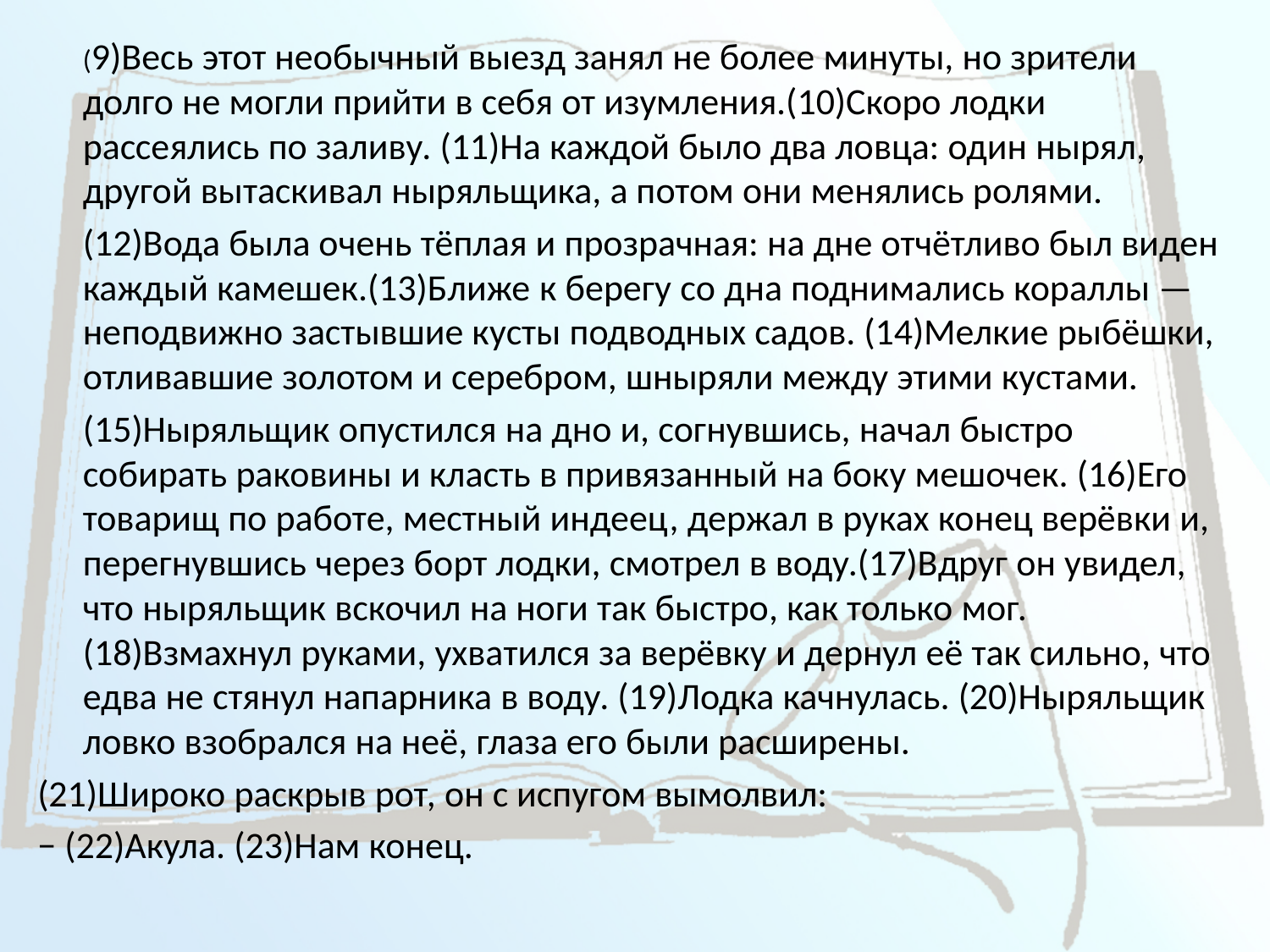

(9)Весь этот необычный выезд занял не более минуты, но зрители долго не могли прийти в себя от изумления.(10)Скоро лодки рассеялись по заливу. (11)На каждой было два ловца: один нырял, другой вытаскивал ныряльщика, а потом они менялись ролями.
		(12)Вода была очень тёплая и прозрачная: на дне отчётливо был виден каждый камешек.(13)Ближе к берегу со дна поднимались кораллы — неподвижно застывшие кусты подводных садов. (14)Мелкие рыбёшки, отливавшие золотом и серебром, шныряли между этими кустами.
		(15)Ныряльщик опустился на дно и, согнувшись, начал быстро собирать раковины и класть в привязанный на боку мешочек. (16)Его товарищ по работе, местный индеец, держал в руках конец верёвки и, перегнувшись через борт лодки, смотрел в воду.(17)Вдруг он увидел, что ныряльщик вскочил на ноги так быстро, как только мог.(18)Взмахнул руками, ухватился за верёвку и дернул её так сильно, что едва не стянул напарника в воду. (19)Лодка качнулась. (20)Ныряльщик ловко взобрался на неё, глаза его были расширены.
(21)Широко раскрыв рот, он с испугом вымолвил:
− (22)Акула. (23)Нам конец.